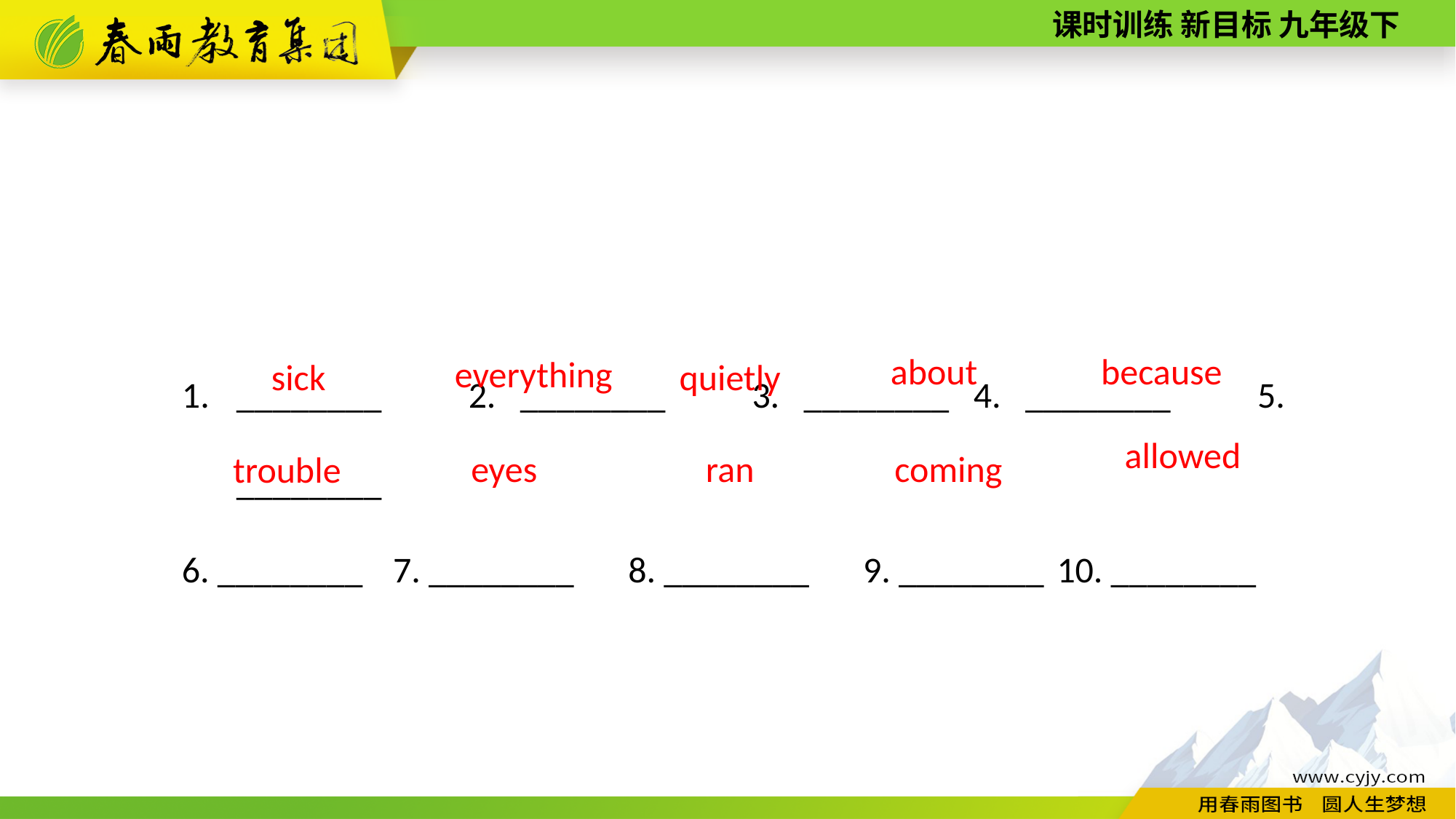

________　2. ________　3. ________ 4. ________　5. ________
6. ________      7. ________　8. ________　9. ________  10. ________
 because
about
everything
quietly
sick
allowed
ran
coming
eyes
trouble